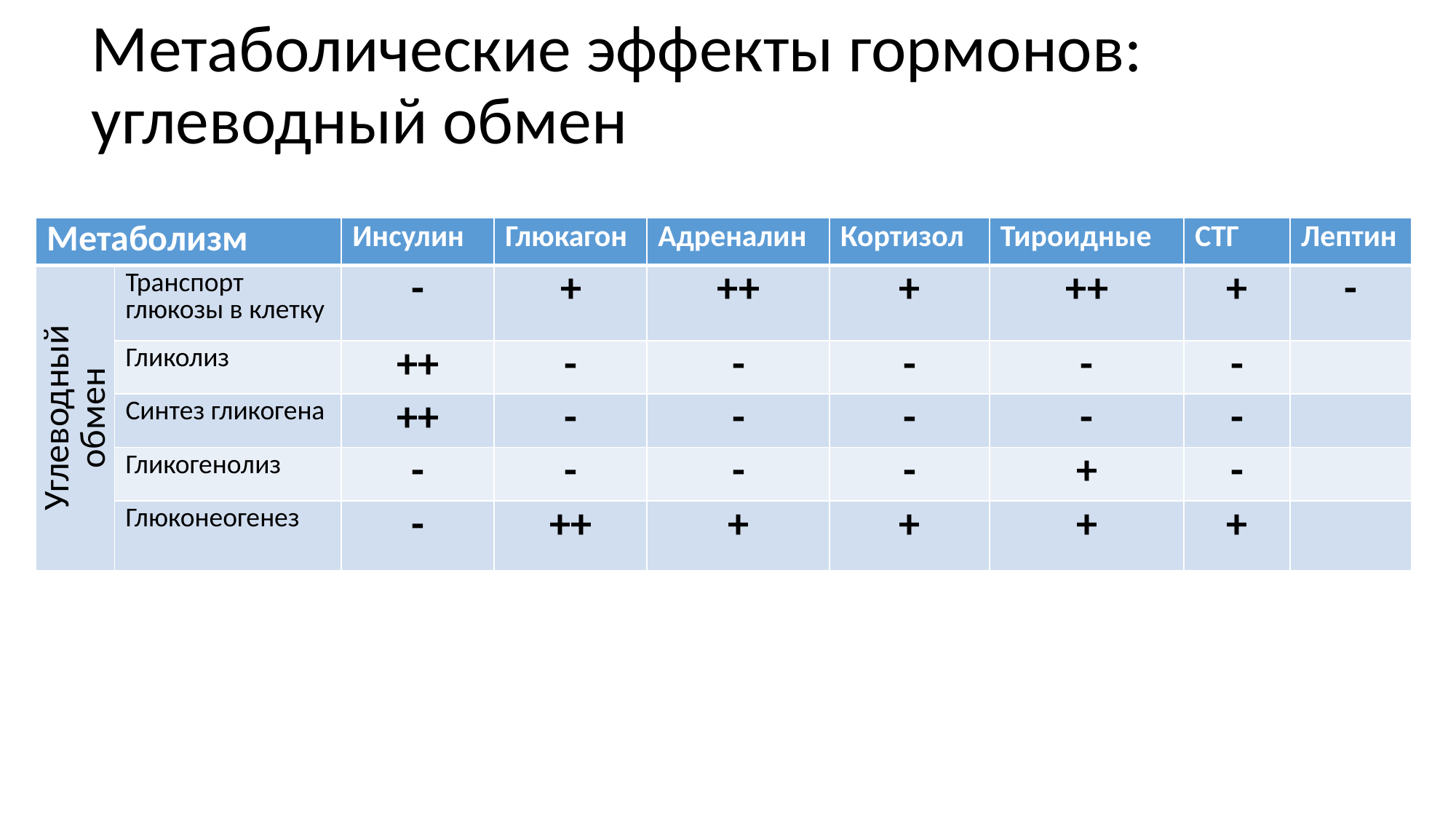

# Метаболические эффекты гормонов: углеводный обмен
| Метаболизм |  | Инсулин | Глюкагон | Адреналин | Кортизол | Тироидные | СТГ | Лептин |
| --- | --- | --- | --- | --- | --- | --- | --- | --- |
| Углеводный обмен | Транспорт глюкозы в клетку | - | + | ++ | + | ++ | + | - |
|  | Гликолиз | ++ | - | - | - | - | - |  |
|  | Синтез гликогена | ++ | - | - | - | - | - |  |
|  | Гликогенолиз | - | - | - | - | + | - |  |
|  | Глюконеогенез | - | ++ | + | + | + | + |  |